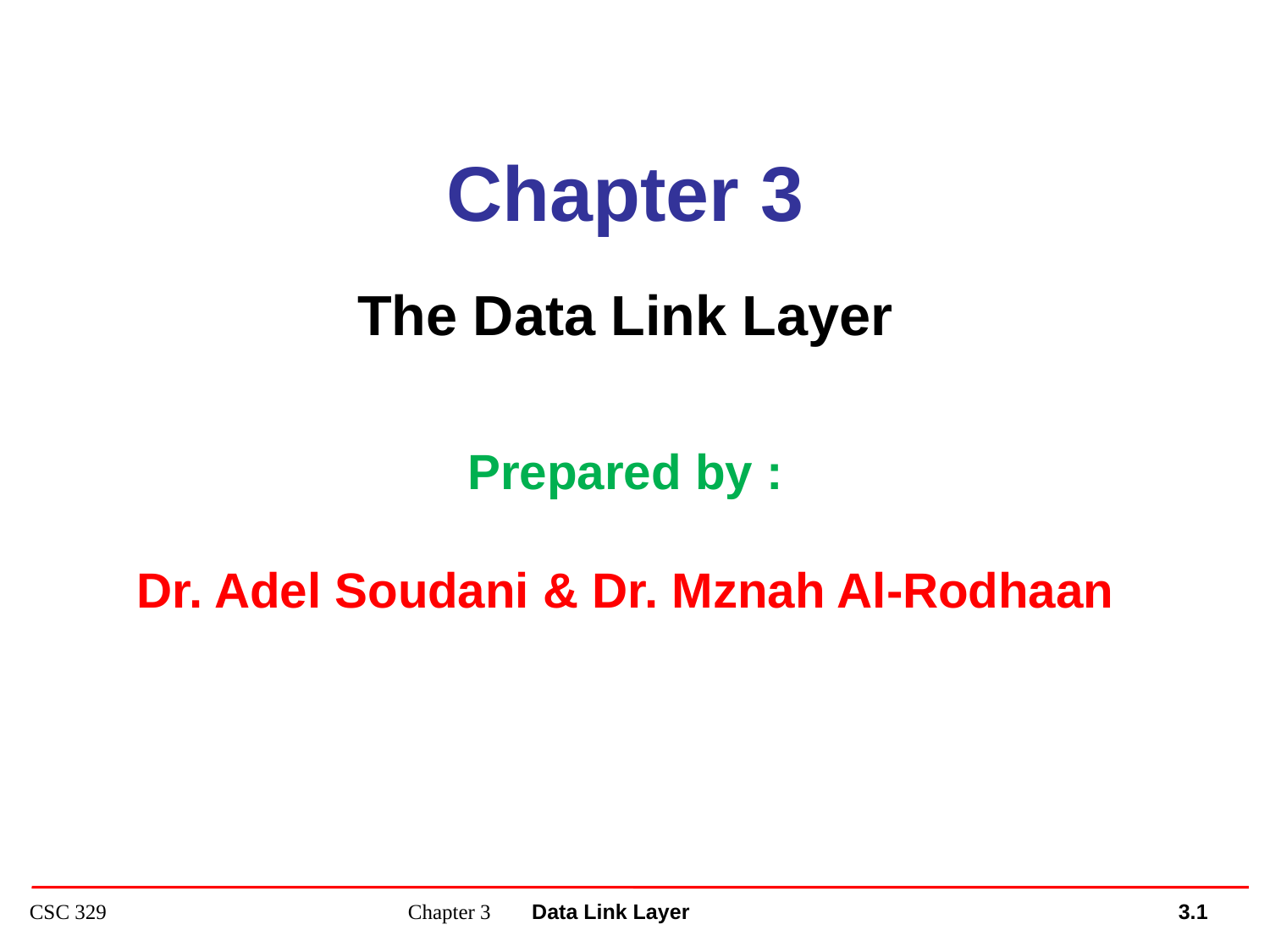

Chapter 3

The Data Link Layer

Prepared by :

Dr. Adel Soudani & Dr. Mznah Al-Rodhaan